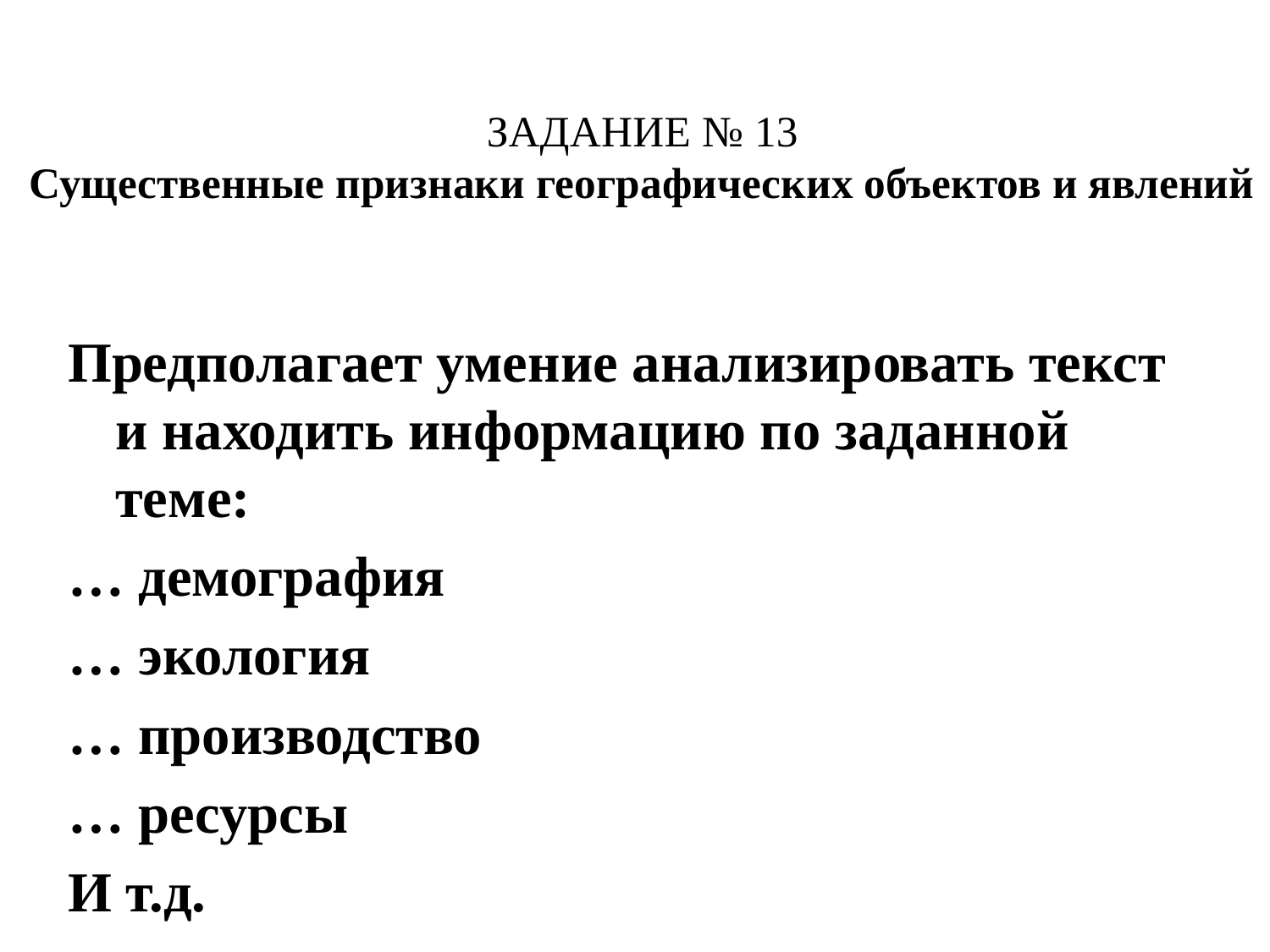

# ЗАДАНИЕ № 13 Существенные признаки географических объектов и явлений
Предполагает умение анализировать текст и находить информацию по заданной теме:
… демография
… экология
… производство
… ресурсы
И т.д.